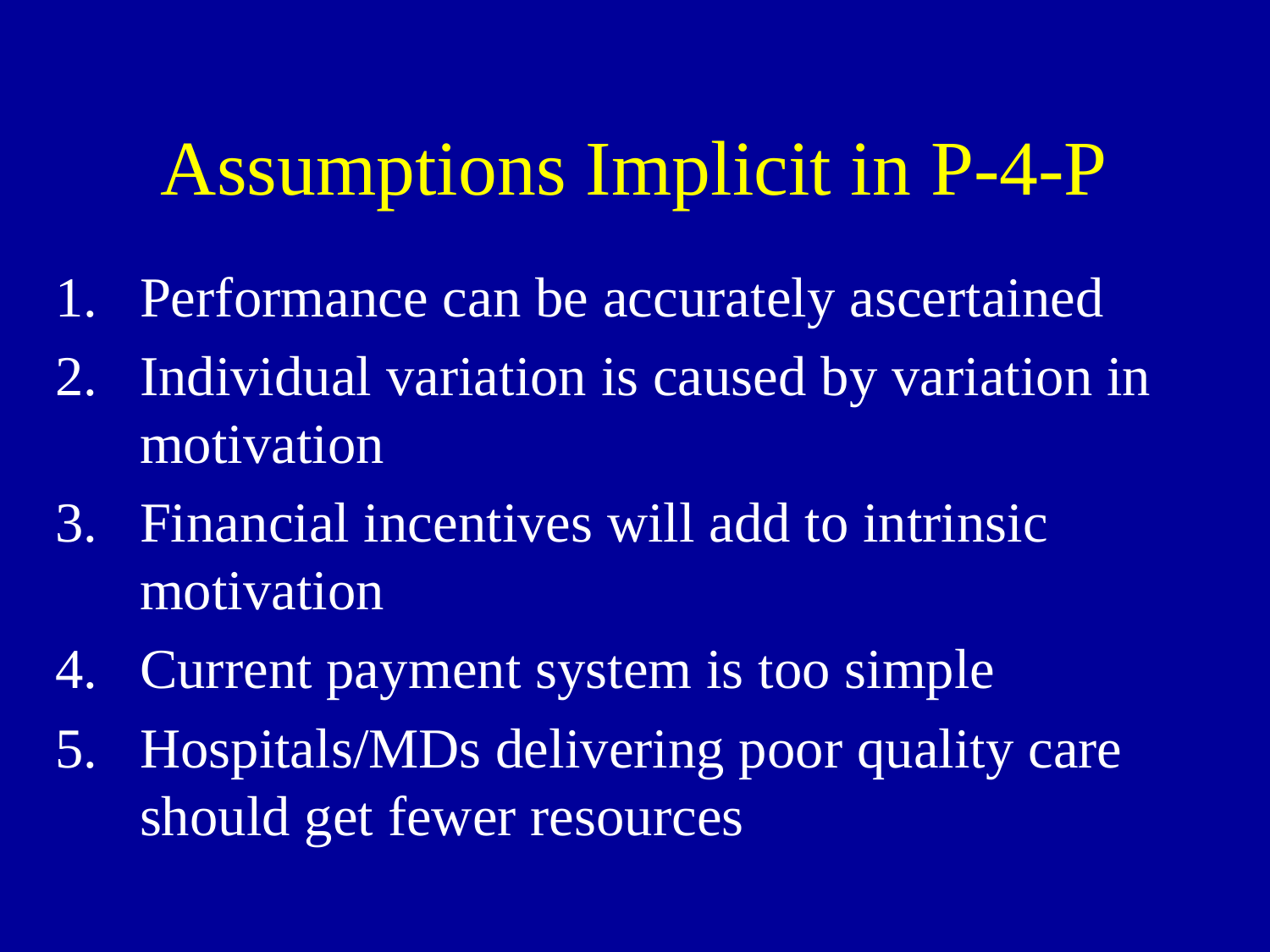

Assumptions Implicit in P-4-P
Performance can be accurately ascertained
Individual variation is caused by variation in motivation
Financial incentives will add to intrinsic motivation
Current payment system is too simple
Hospitals/MDs delivering poor quality care should get fewer resources